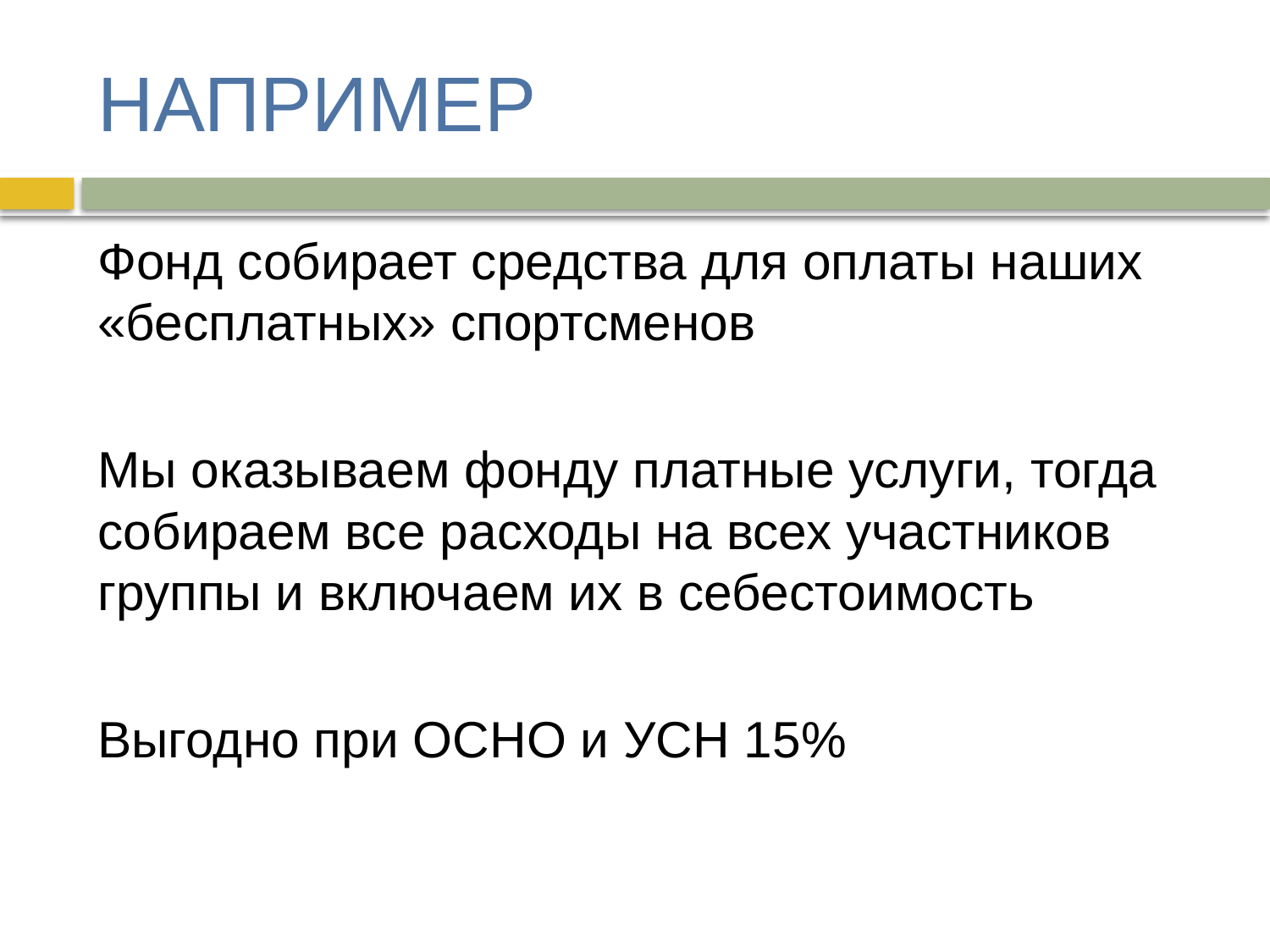

# НАПРИМЕР
Фонд собирает средства для оплаты наших «бесплатных» спортсменов

Мы оказываем фонду платные услуги, тогда собираем все расходы на всех участников группы и включаем их в себестоимость

Выгодно при ОСНО и УСН 15%